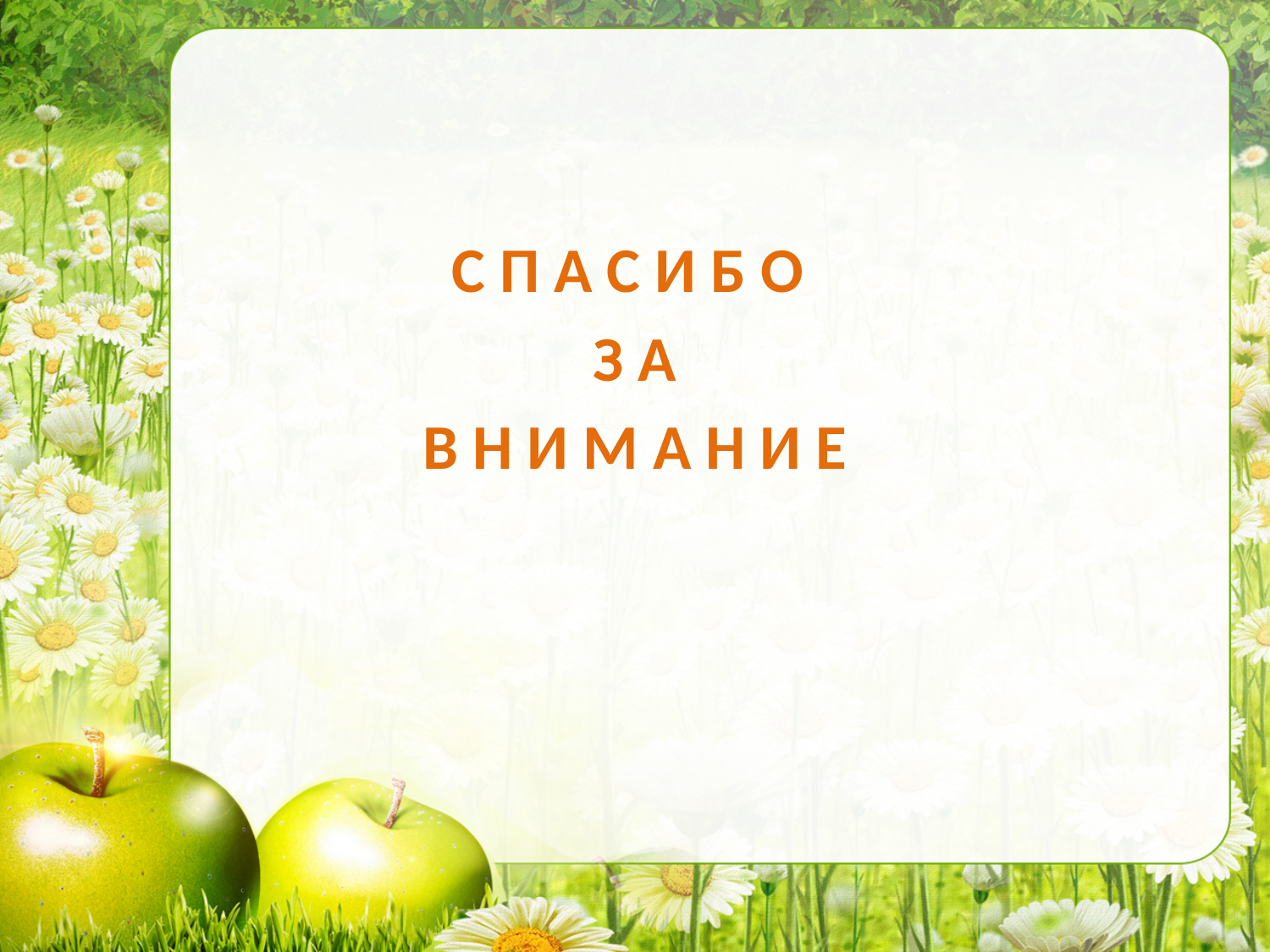

С П А С И Б О
З А
В Н И М А Н И Е